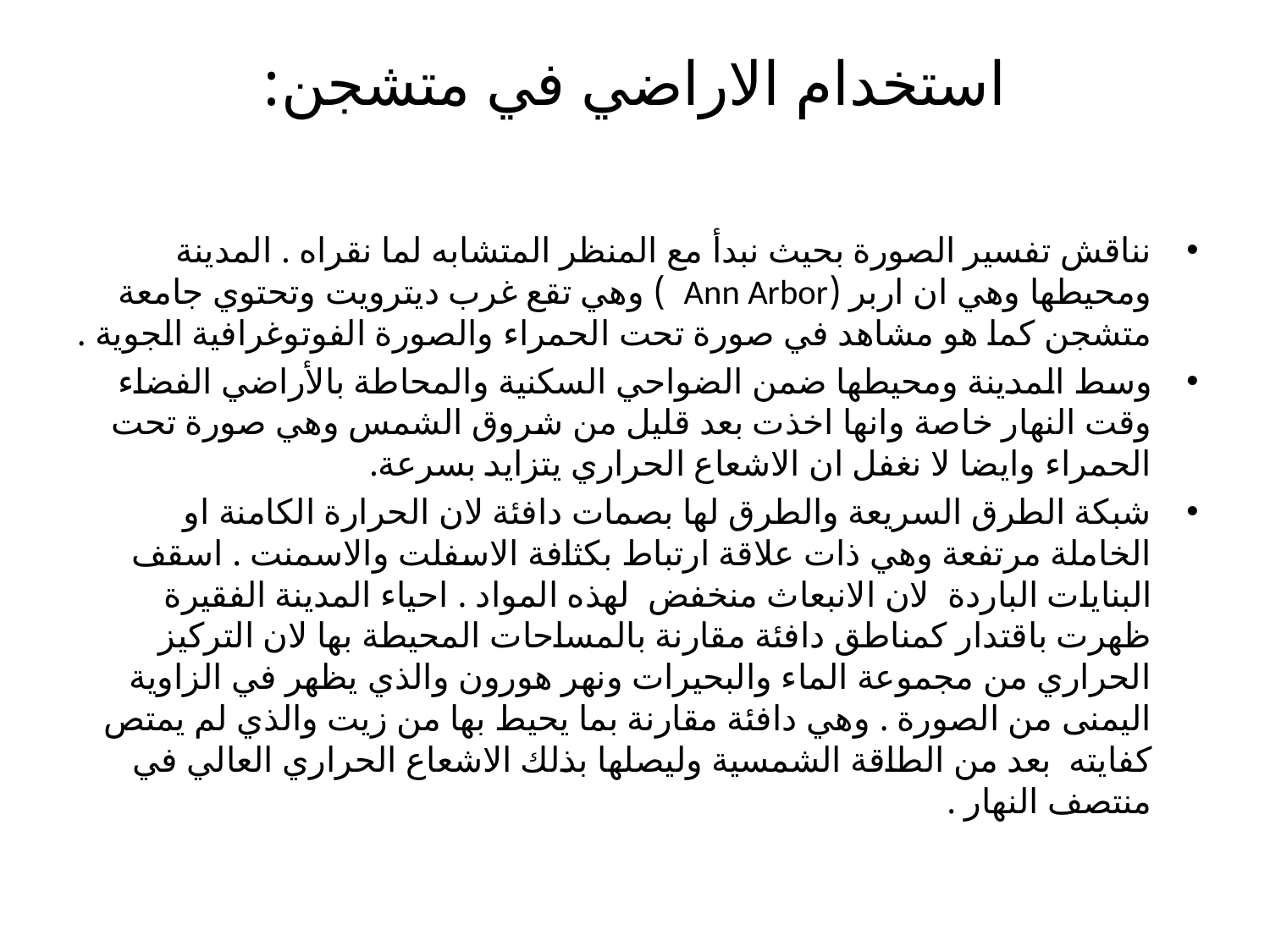

# استخدام الاراضي في متشجن:
نناقش تفسير الصورة بحيث نبدأ مع المنظر المتشابه لما نقراه . المدينة ومحيطها وهي ان اربر (Ann Arbor  ) وهي تقع غرب ديترويت وتحتوي جامعة متشجن كما هو مشاهد في صورة تحت الحمراء والصورة الفوتوغرافية الجوية .
وسط المدينة ومحيطها ضمن الضواحي السكنية والمحاطة بالأراضي الفضاء وقت النهار خاصة وانها اخذت بعد قليل من شروق الشمس وهي صورة تحت الحمراء وايضا لا نغفل ان الاشعاع الحراري يتزايد بسرعة.
شبكة الطرق السريعة والطرق لها بصمات دافئة لان الحرارة الكامنة او الخاملة مرتفعة وهي ذات علاقة ارتباط بكثافة الاسفلت والاسمنت . اسقف البنايات الباردة  لان الانبعاث منخفض  لهذه المواد . احياء المدينة الفقيرة ظهرت باقتدار كمناطق دافئة مقارنة بالمساحات المحيطة بها لان التركيز الحراري من مجموعة الماء والبحيرات ونهر هورون والذي يظهر في الزاوية اليمنى من الصورة . وهي دافئة مقارنة بما يحيط بها من زيت والذي لم يمتص كفايته  بعد من الطاقة الشمسية وليصلها بذلك الاشعاع الحراري العالي في منتصف النهار .